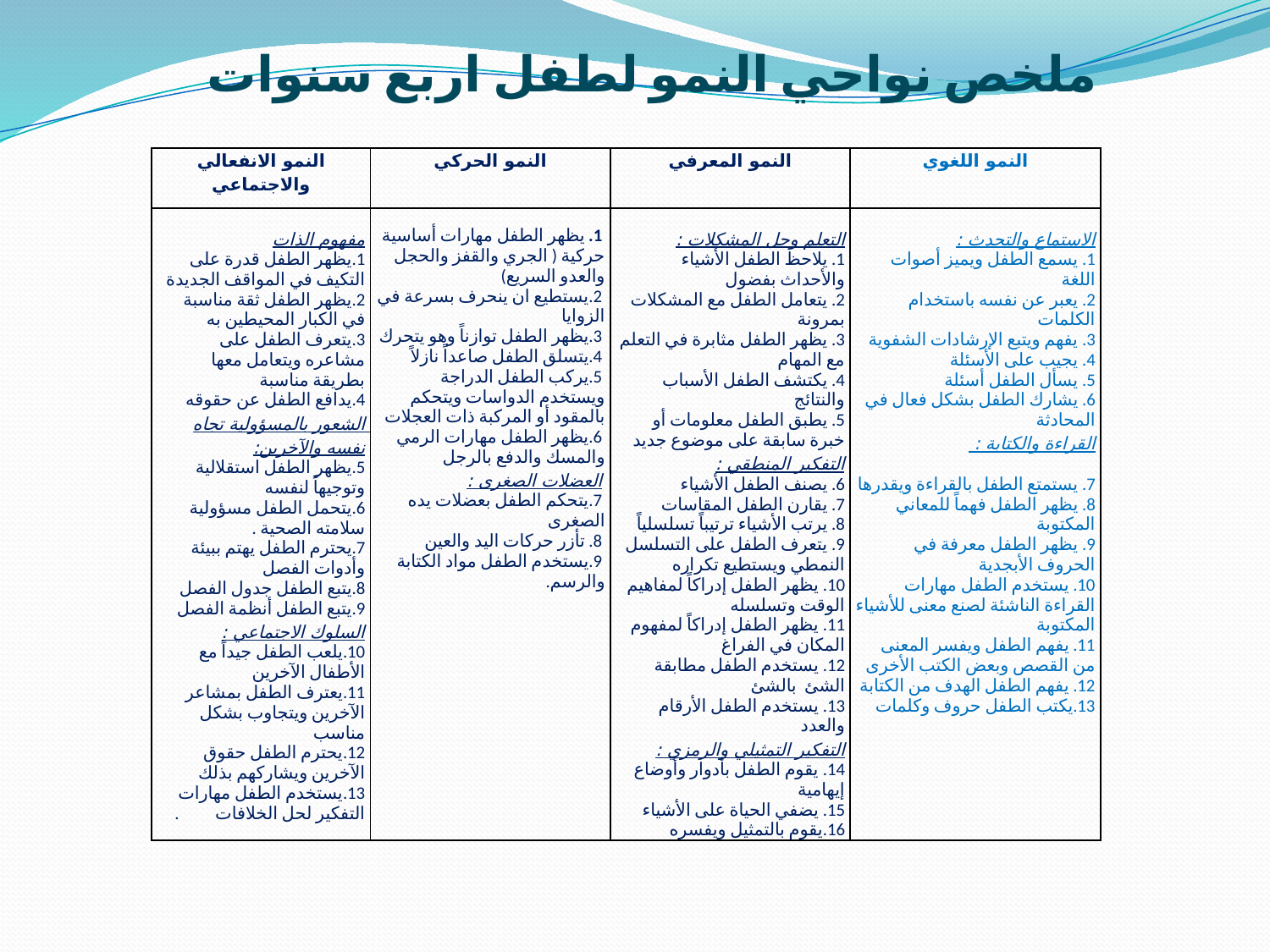

ملخص نواحي النمو لطفل اربع سنوات

| النمو الانفعالي والاجتماعي | النمو الحركي | النمو المعرفي | النمو اللغوي |
| --- | --- | --- | --- |
| مفهوم الذات يظهر الطفل قدرة على التكيف في المواقف الجديدة يظهر الطفل ثقة مناسبة في الكبار المحيطين به يتعرف الطفل على مشاعره ويتعامل معها بطريقة مناسبة يدافع الطفل عن حقوقه الشعور بالمسؤولية تجاه نفسه والآخرين: يظهر الطفل استقلالية وتوجيهاً لنفسه يتحمل الطفل مسؤولية سلامته الصحية . يحترم الطفل يهتم ببيئة وأدوات الفصل يتبع الطفل جدول الفصل يتبع الطفل أنظمة الفصل السلوك الاجتماعي : يلعب الطفل جيداً مع الأطفال الآخرين يعترف الطفل بمشاعر الآخرين ويتجاوب بشكل مناسب يحترم الطفل حقوق الآخرين ويشاركهم بذلك يستخدم الطفل مهارات التفكير لحل الخلافات . | يظهر الطفل مهارات أساسية حركية ( الجري والقفز والحجل والعدو السريع) يستطيع ان ينحرف بسرعة في الزوايا يظهر الطفل توازناً وهو يتحرك يتسلق الطفل صاعداً نازلاً يركب الطفل الدراجة ويستخدم الدواسات ويتحكم بالمقود أو المركبة ذات العجلات يظهر الطفل مهارات الرمي والمسك والدفع بالرجل العضلات الصغرى : يتحكم الطفل بعضلات يده الصغرى تأزر حركات اليد والعين يستخدم الطفل مواد الكتابة والرسم. | التعلم وحل المشكلات : يلاحظ الطفل الأشياء والأحداث بفضول يتعامل الطفل مع المشكلات بمرونة يظهر الطفل مثابرة في التعلم مع المهام يكتشف الطفل الأسباب والنتائج يطبق الطفل معلومات أو خبرة سابقة على موضوع جديد التفكير المنطقي : يصنف الطفل الأشياء يقارن الطفل المقاسات يرتب الأشياء ترتيباً تسلسلياً يتعرف الطفل على التسلسل النمطي ويستطيع تكراره يظهر الطفل إدراكاً لمفاهيم الوقت وتسلسله يظهر الطفل إدراكاً لمفهوم المكان في الفراغ يستخدم الطفل مطابقة الشئ بالشئ يستخدم الطفل الأرقام والعدد التفكير التمثيلي والرمزي : يقوم الطفل بأدوار وأوضاع إيهامية يضفي الحياة على الأشياء يقوم بالتمثيل ويفسره | الاستماع والتحدث : يسمع الطفل ويميز أصوات اللغة يعبر عن نفسه باستخدام الكلمات يفهم ويتبع الإرشادات الشفوية يجيب على الأسئلة يسأل الطفل أسئلة يشارك الطفل بشكل فعال في المحادثة القراءة والكتابة : يستمتع الطفل بالقراءة ويقدرها يظهر الطفل فهماً للمعاني المكتوبة يظهر الطفل معرفة في الحروف الأبجدية يستخدم الطفل مهارات القراءة الناشئة لصنع معنى للأشياء المكتوبة يفهم الطفل ويفسر المعنى من القصص وبعض الكتب الأخرى يفهم الطفل الهدف من الكتابة يكتب الطفل حروف وكلمات |